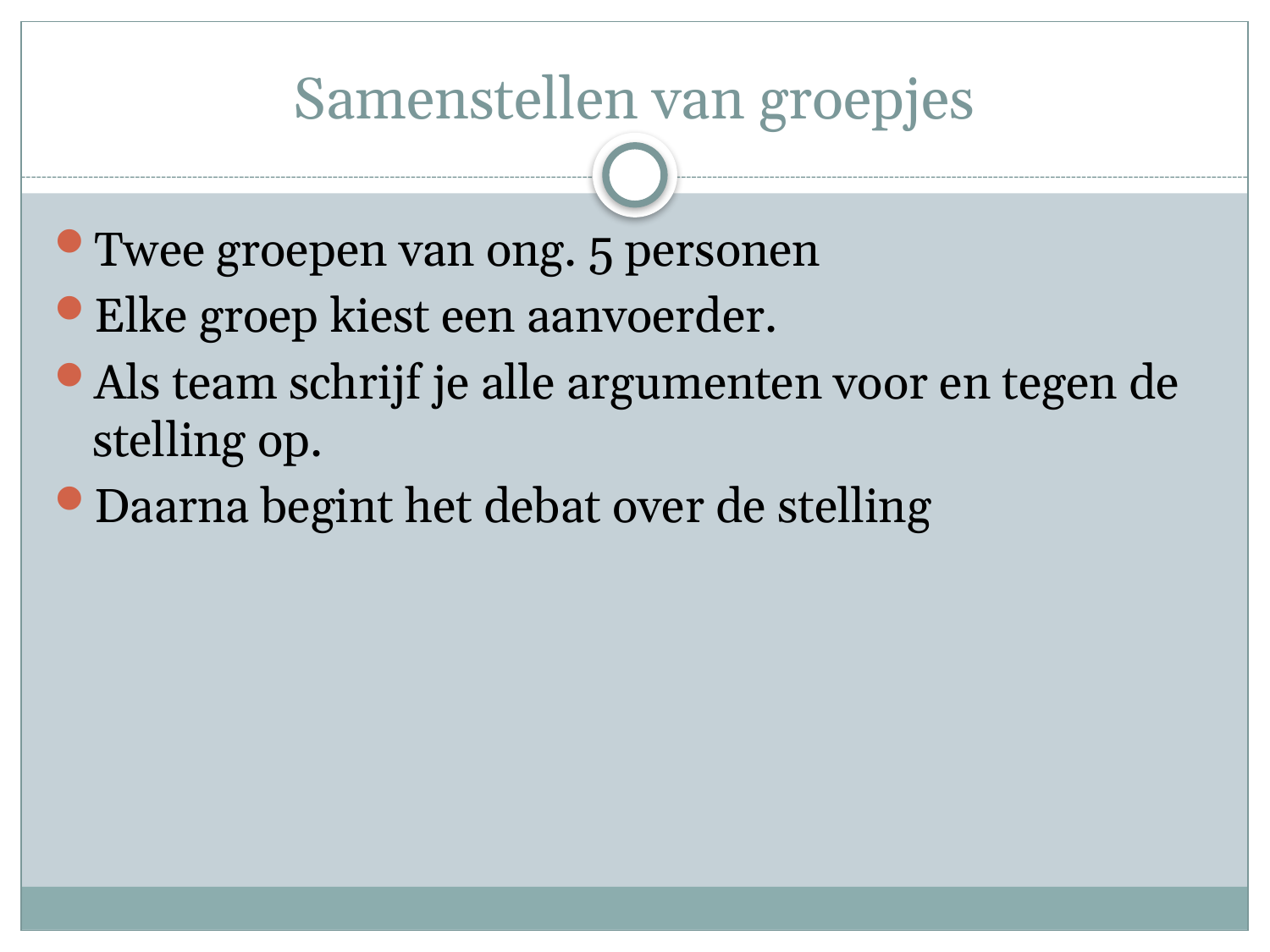

# Samenstellen van groepjes
Twee groepen van ong. 5 personen
Elke groep kiest een aanvoerder.
Als team schrijf je alle argumenten voor en tegen de stelling op.
Daarna begint het debat over de stelling